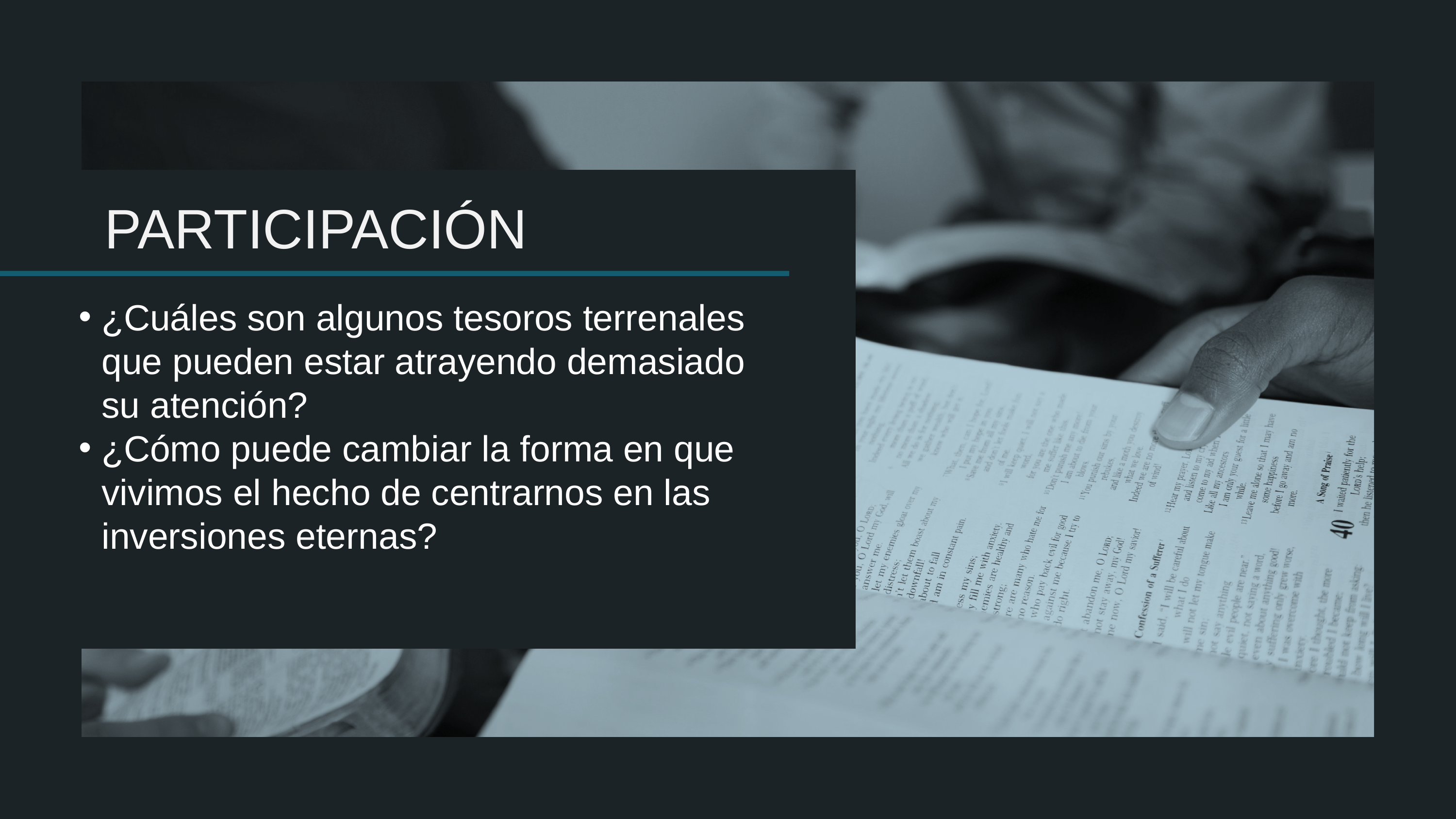

¿Cuáles son algunos tesoros terrenales que pueden estar atrayendo demasiado
su atención?
¿Cómo puede cambiar la forma en que vivimos el hecho de centrarnos en las
inversiones eternas?